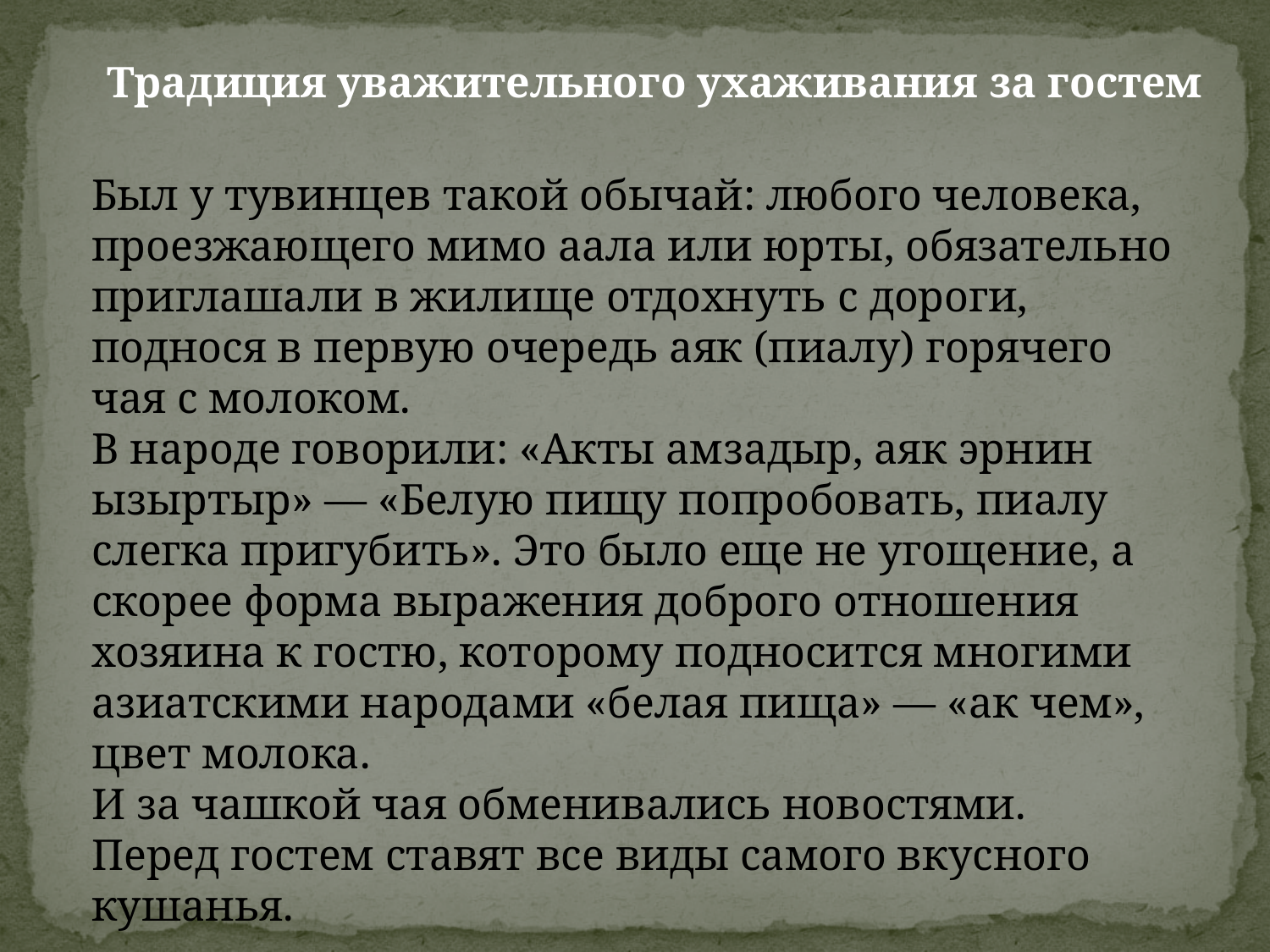

Традиция уважительного ухаживания за гостем

Был у тувинцев такой обычай: любого человека, проезжающего мимо аала или юрты, обязательно приглашали в жилище отдохнуть с дороги, поднося в первую очередь аяк (пиалу) горячего чая с молоком.
В народе говорили: «Акты амзадыр, аяк эрнин ызыртыр» — «Белую пищу попробовать, пиалу слегка пригубить». Это было еще не угощение, а скорее форма выражения доброго отношения хозяина к гостю, которому подносится многими азиатскими народами «белая пища» — «ак чем», цвет молока.
И за чашкой чая обменивались новостями.
Перед гостем ставят все виды самого вкусного кушанья.